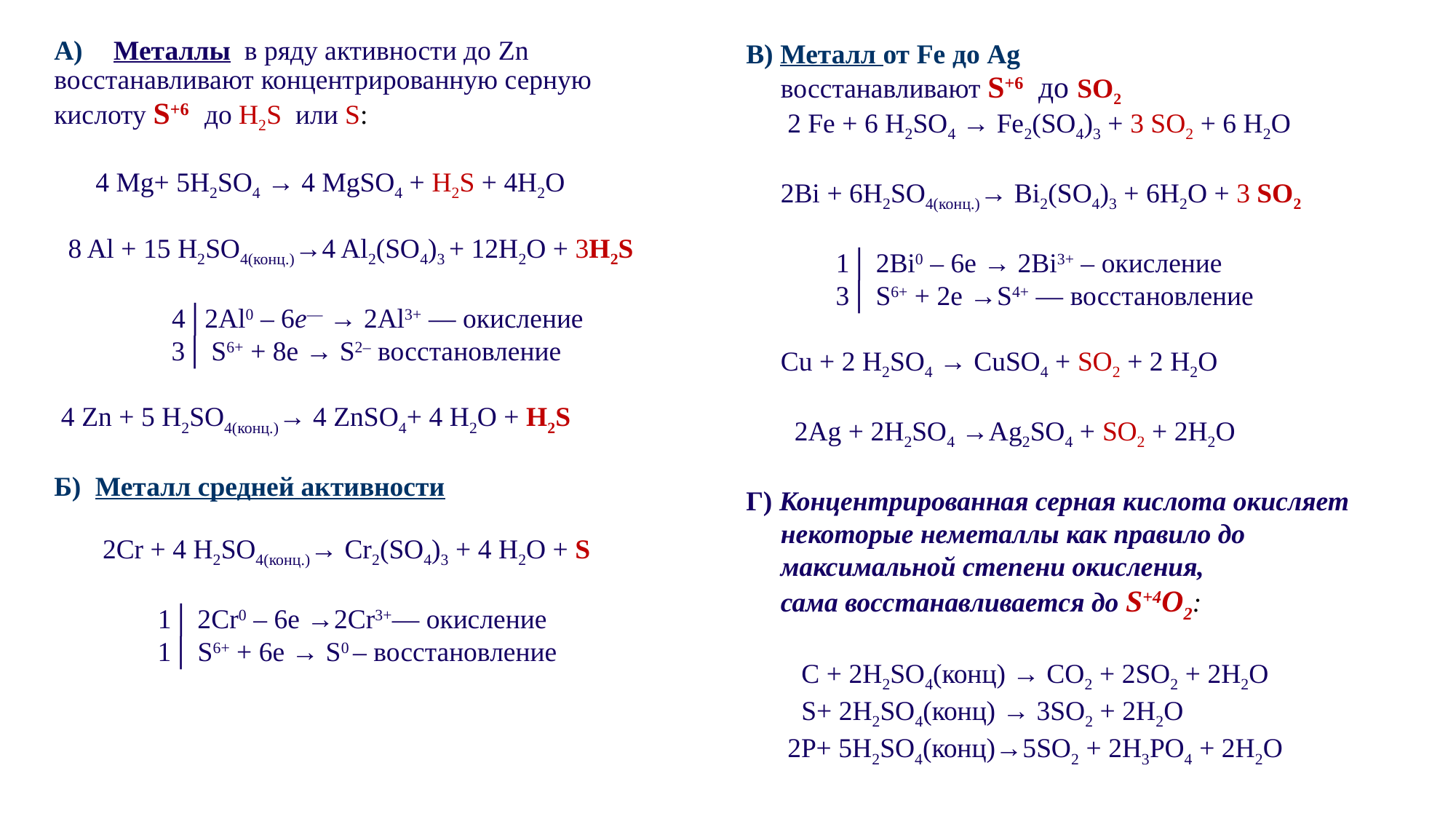

А)    Металлы  в ряду активности до Zn  восстанавливают концентрированную серную кислоту S+6  до H2S  или S:

      4 Mg+ 5H2SO4 → 4 MgSO4 + H2S­ + 4H2O

  8 Al + 15 H2SO4(конц.)→4 Al2(SO4)3 + 12H2O + 3H2S
                 4│2Al0 – 6e— → 2Al3+ — окисление
                 3│ S6+ + 8e → S2– восстановление

 4 Zn + 5 H2SO4(конц.)→ 4 ZnSO4+ 4 H2O + H2S
Б)  Металл средней активности

       2Cr + 4 H2SO4(конц.)→ Cr2(SO4)3 + 4 H2O + S
               1│ 2Cr0 – 6e →2Cr3+— окисление
               1│ S6+ + 6e → S0 – восстановление

В) Металл от Fe до Ag
     восстанавливают S+6  до SO2
      2 Fe + 6 H2SO4 → Fe2(SO4)3 + 3 SO2­ + 6 H2O

     2Bi + 6H2SO4(конц.)→ Bi2(SO4)3 + 6H2O + 3 SO2
             1│ 2Bi0 – 6e → 2Bi3+ – окисление
             3│ S6+ + 2e →S4+ — восстановление

     Cu + 2 H2SO4 → CuSO4 + SO2­ + 2 H2O

       2Ag + 2H2SO4 →Ag2SO4 + SO2­ + 2H2O

Г) Концентрированная серная кислота окисляет
     некоторые неметаллы как правило до
     максимальной степени окисления,
     сама восстанавливается до S+4O2:

        С + 2H2SO4(конц) → CO2­ + 2SO2­ + 2H2O
        S+ 2H2SO4(конц) → 3SO2­ + 2H2O
      2P+ 5H2SO4(конц)→5SO2­ + 2H3PO4 + 2H2O